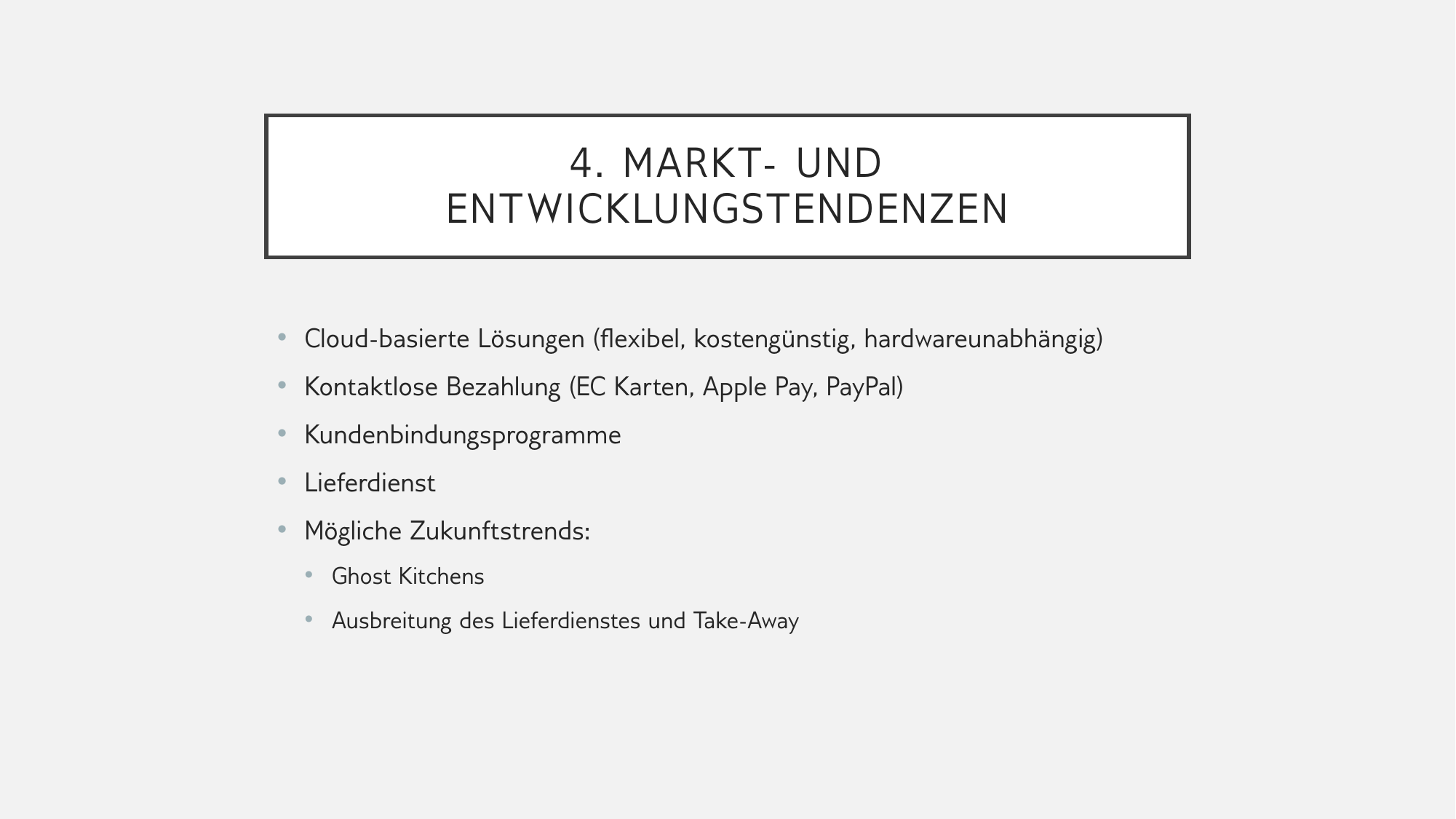

# 4. Markt- und Entwicklungstendenzen
Cloud-basierte Lösungen (flexibel, kostengünstig, hardwareunabhängig)
Kontaktlose Bezahlung (EC Karten, Apple Pay, PayPal)
Kundenbindungsprogramme
Lieferdienst
Mögliche Zukunftstrends:
Ghost Kitchens
Ausbreitung des Lieferdienstes und Take-Away